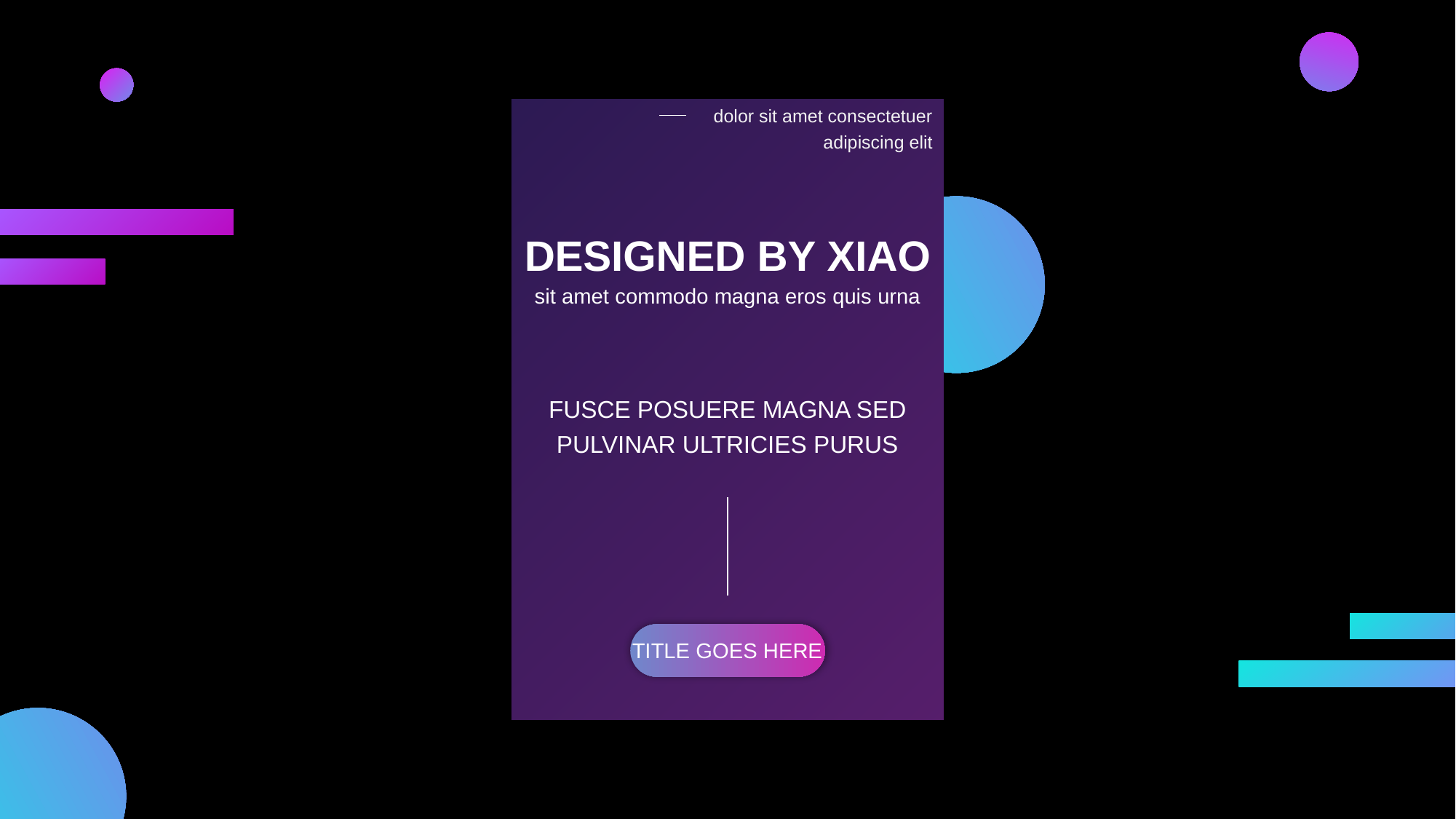

dolor sit amet consectetuer adipiscing elit

DESIGNED BY XIAO

sit amet commodo magna eros quis urna
FUSCE POSUERE MAGNA SED PULVINAR ULTRICIES PURUS

 TITLE GOES HERE